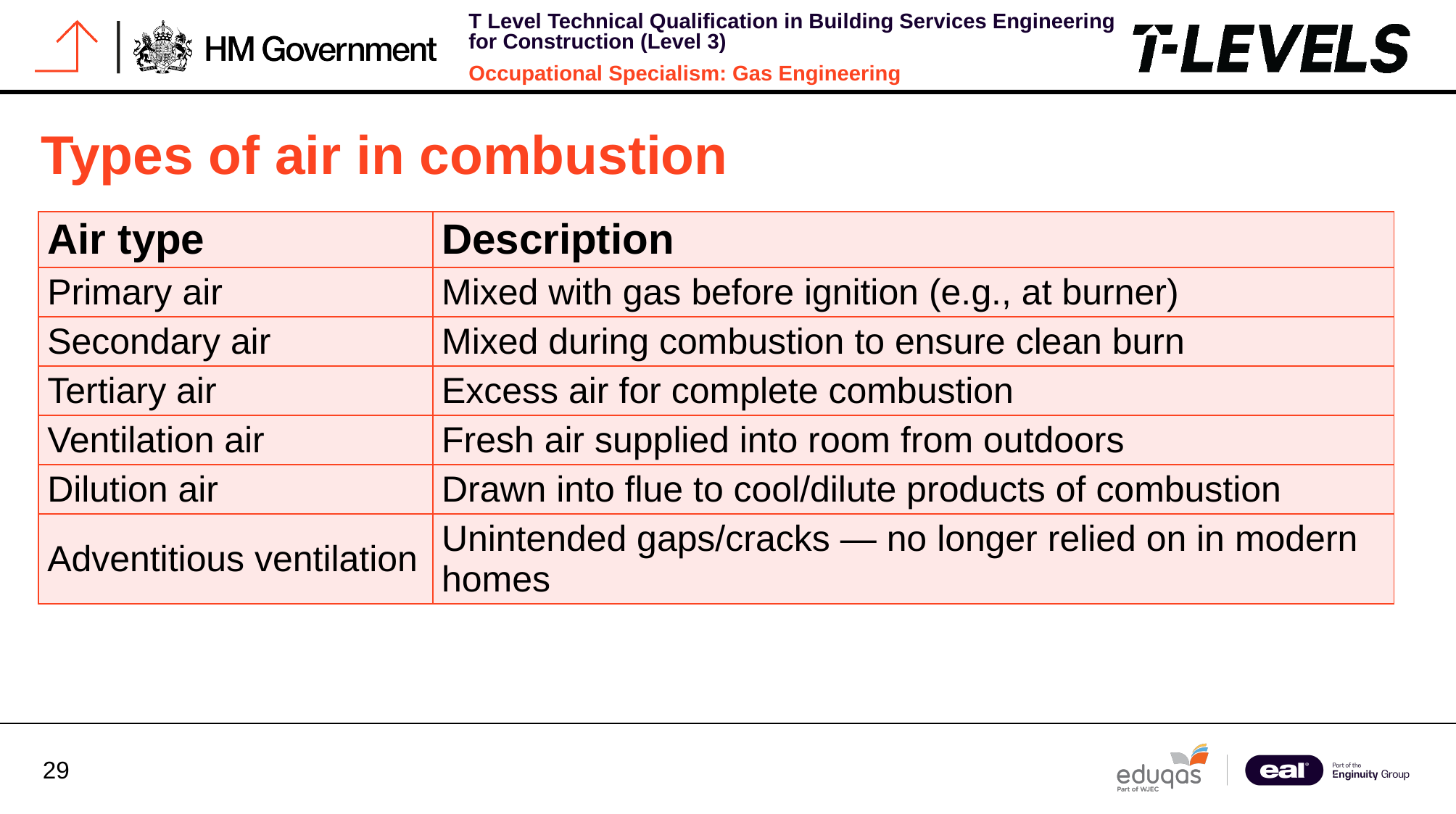

# Types of air in combustion
| Air type | Description |
| --- | --- |
| Primary air | Mixed with gas before ignition (e.g., at burner) |
| Secondary air | Mixed during combustion to ensure clean burn |
| Tertiary air | Excess air for complete combustion |
| Ventilation air | Fresh air supplied into room from outdoors |
| Dilution air | Drawn into flue to cool/dilute products of combustion |
| Adventitious ventilation | Unintended gaps/cracks — no longer relied on in modern homes |